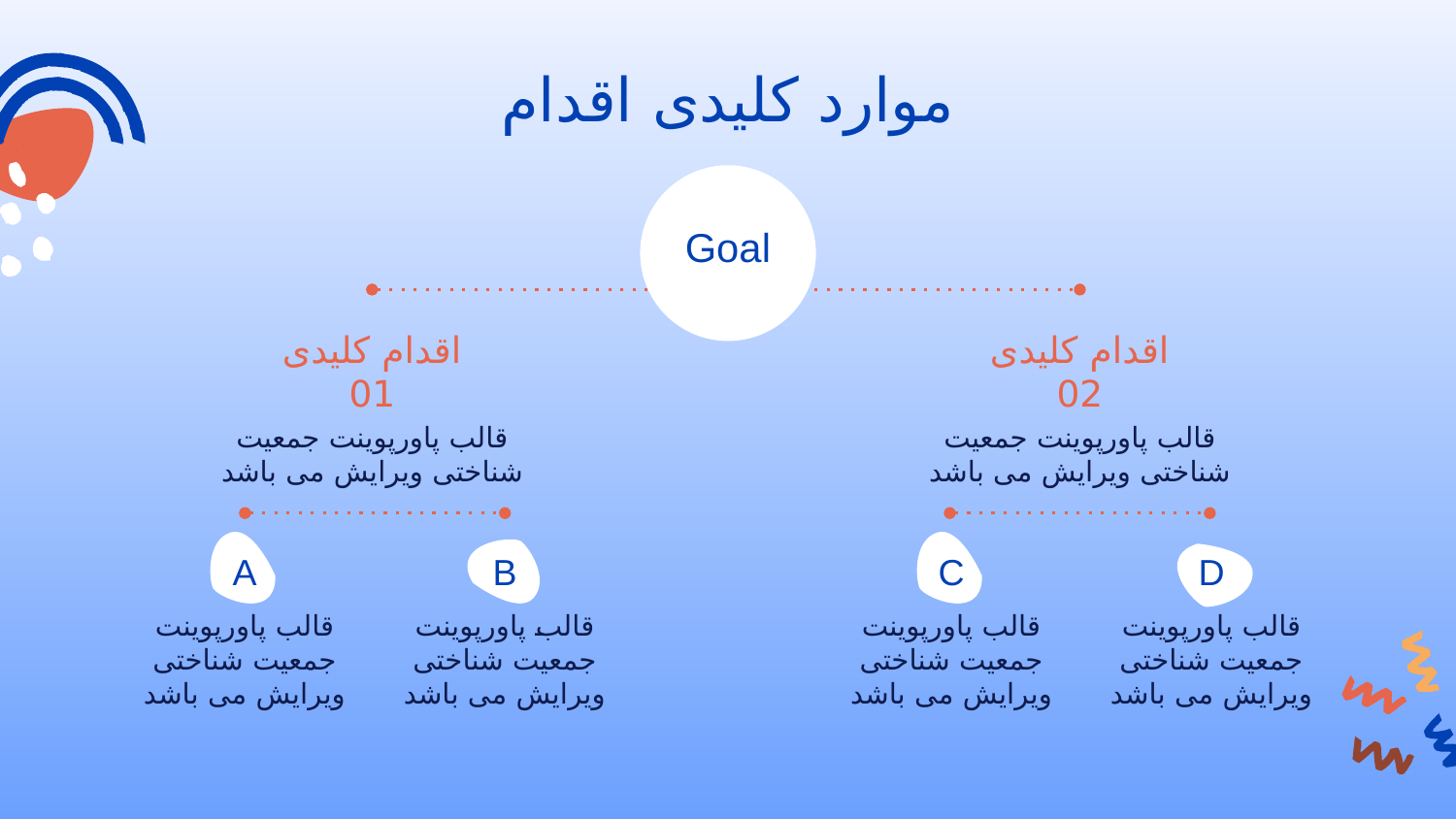

# موارد کلیدی اقدام

Goal
اقدام کلیدی 01
اقدام کلیدی 02
قالب پاورپوینت جمعیت شناختی ویرایش می باشد
قالب پاورپوینت جمعیت شناختی ویرایش می باشد

C
D
A
B
قالب پاورپوینت جمعیت شناختی ویرایش می باشد
قالب پاورپوینت جمعیت شناختی ویرایش می باشد
قالب پاورپوینت جمعیت شناختی ویرایش می باشد
قالب پاورپوینت جمعیت شناختی ویرایش می باشد